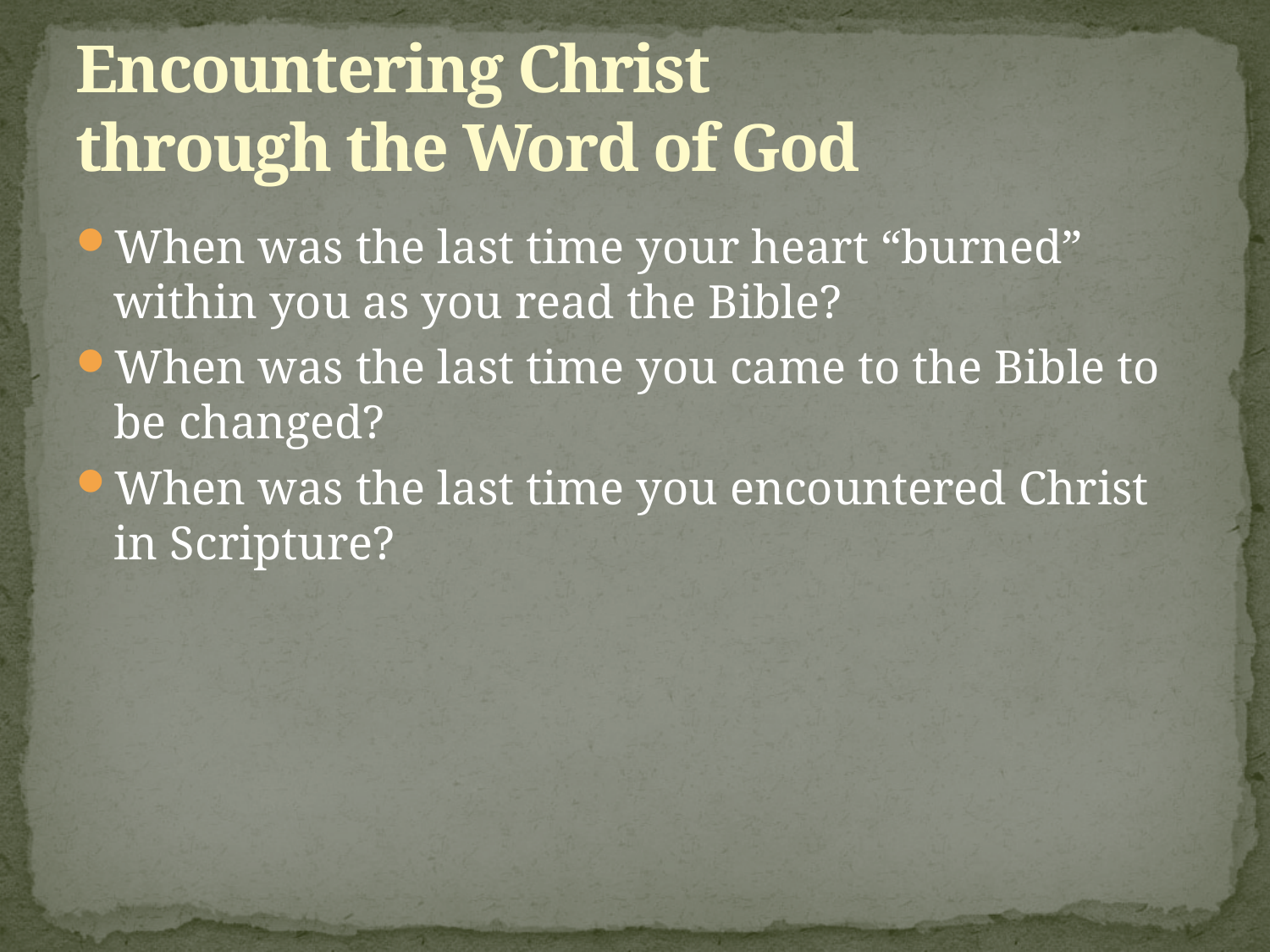

# Encountering Christ through the Word of God
When was the last time your heart “burned” within you as you read the Bible?
When was the last time you came to the Bible to be changed?
When was the last time you encountered Christ in Scripture?